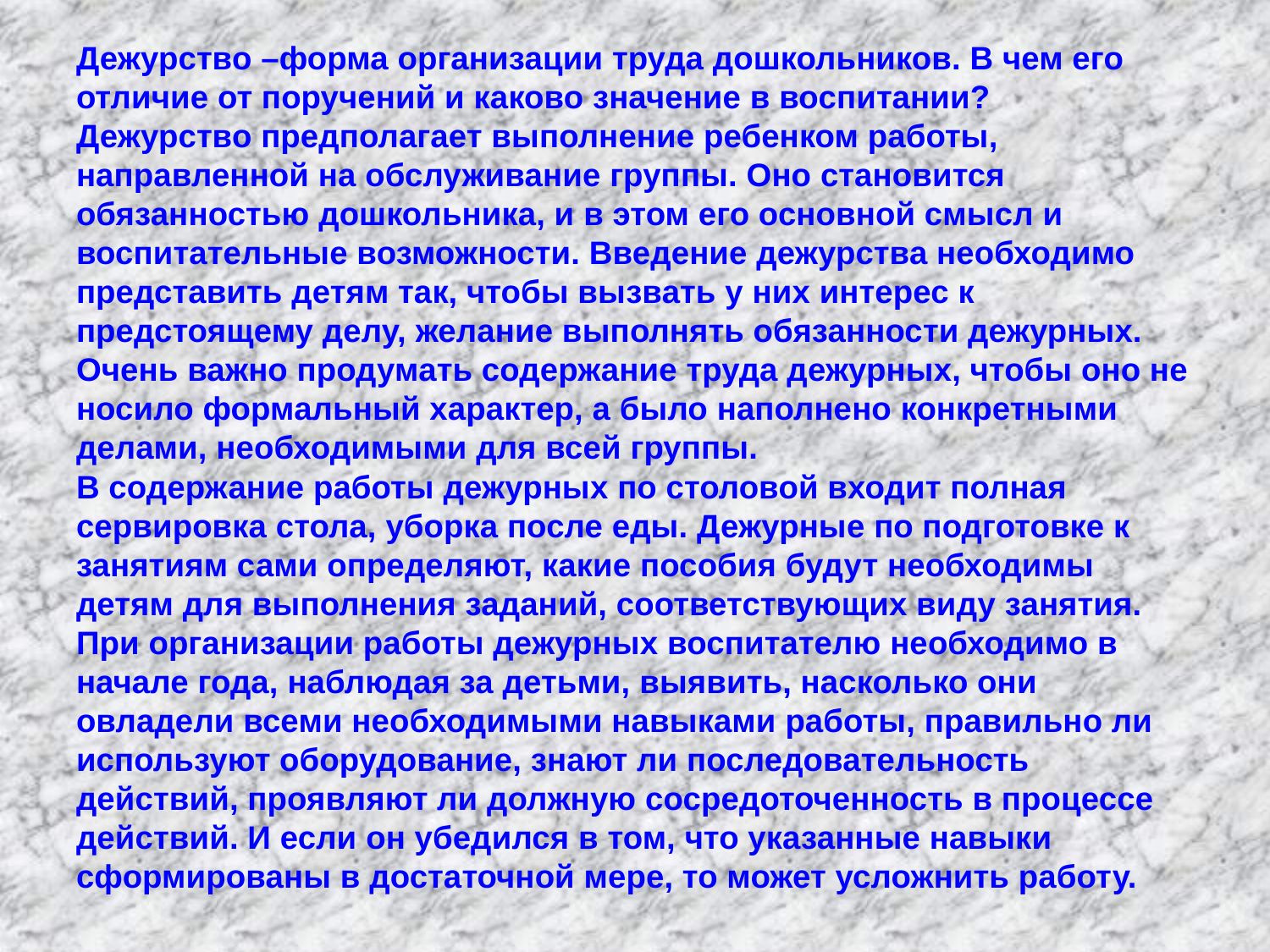

# Дежурство –форма организации труда дошкольников. В чем его отличие от поручений и каково значение в воспитании? Дежурство предполагает выполнение ребенком работы, направленной на обслуживание группы. Оно становится обязанностью дошкольника, и в этом его основной смысл и воспитательные возможности. Введение дежурства необходимо представить детям так, чтобы вызвать у них интерес к предстоящему делу, желание выполнять обязанности дежурных. Очень важно продумать содержание труда дежурных, чтобы оно не носило формальный характер, а было наполнено конкретными делами, необходимыми для всей группы. В содержание работы дежурных по столовой входит полная сервировка стола, уборка после еды. Дежурные по подготовке к занятиям сами определяют, какие пособия будут необходимы детям для выполнения заданий, соответствующих виду занятия. При организации работы дежурных воспитателю необходимо в начале года, наблюдая за детьми, выявить, насколько они овладели всеми необходимыми навыками работы, правильно ли используют оборудование, знают ли последовательность действий, проявляют ли должную сосредоточенность в процессе действий. И если он убедился в том, что указанные навыки сформированы в достаточной мере, то может усложнить работу.